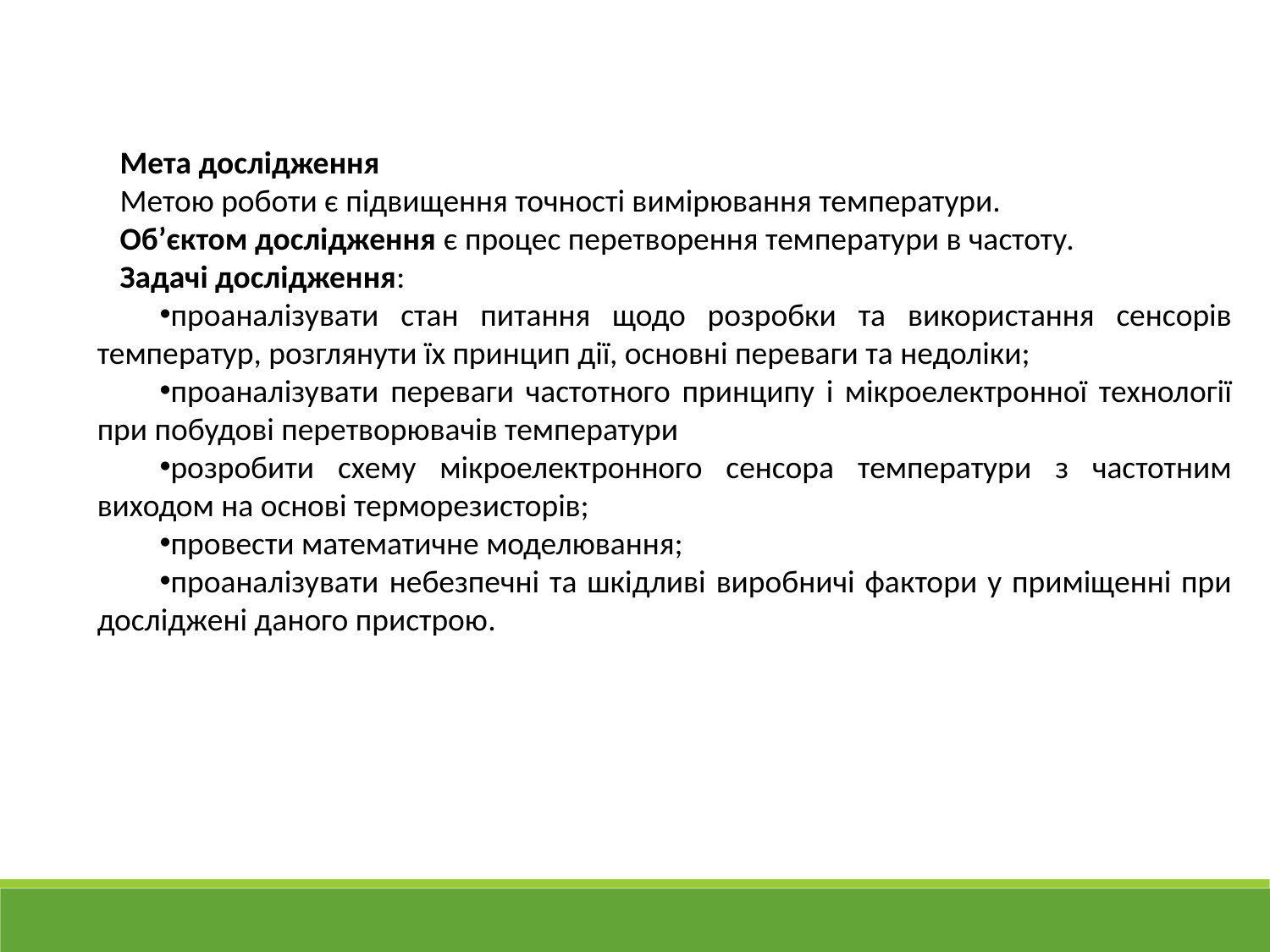

Мета дослідження
Метою роботи є підвищення точності вимірювання температури.
Об’єктом дослідження є процес перетворення температури в частоту.
Задачі дослідження:
проаналізувати стан питання щодо розробки та використання сенсорів температур, розглянути їх принцип дії, основні переваги та недоліки;
проаналізувати переваги частотного принципу і мікроелектронної технології при побудові перетворювачів температури
розробити схему мікроелектронного сенсора температури з частотним виходом на основі терморезисторів;
провести математичне моделювання;
проаналізувати небезпечні та шкідливі виробничі фактори у приміщенні при досліджені даного пристрою.